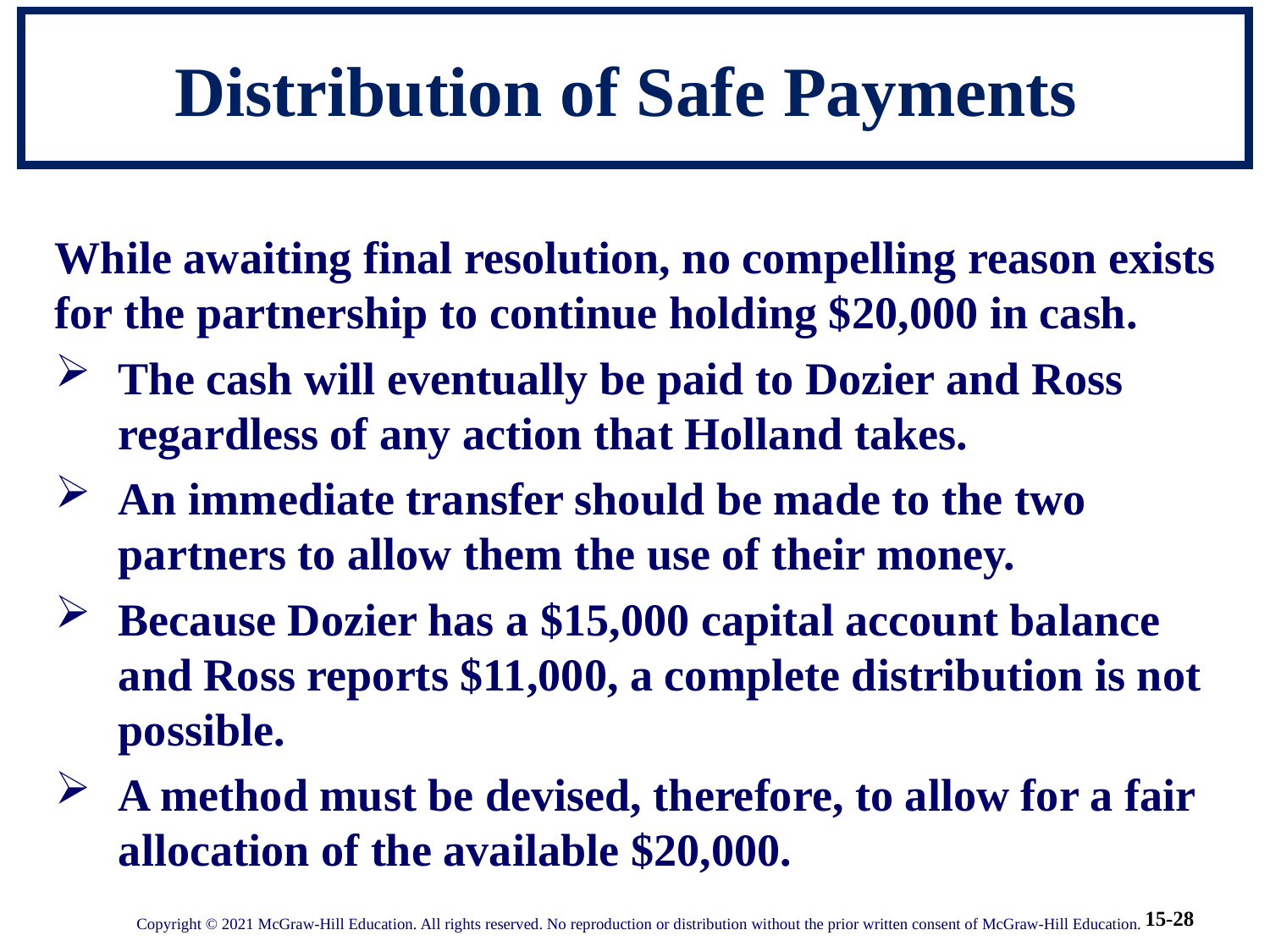

# Distribution of Safe Payments
While awaiting final resolution, no compelling reason exists for the partnership to continue holding $20,000 in cash.
The cash will eventually be paid to Dozier and Ross regardless of any action that Holland takes.
An immediate transfer should be made to the two partners to allow them the use of their money.
Because Dozier has a $15,000 capital account balance and Ross reports $11,000, a complete distribution is not possible.
A method must be devised, therefore, to allow for a fair allocation of the available $20,000.
Copyright © 2021 McGraw-Hill Education. All rights reserved. No reproduction or distribution without the prior written consent of McGraw-Hill Education.